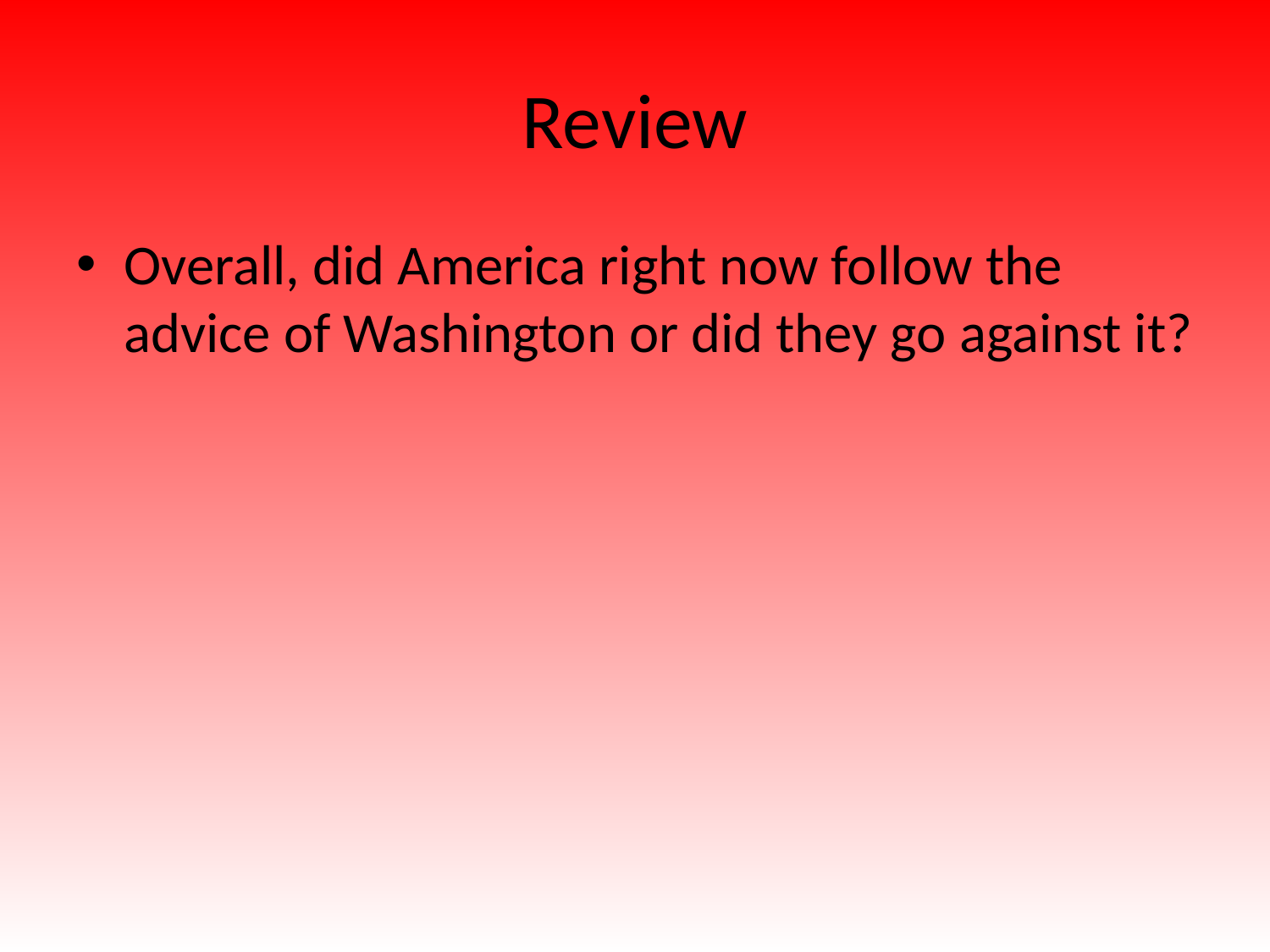

# Review
Overall, did America right now follow the advice of Washington or did they go against it?